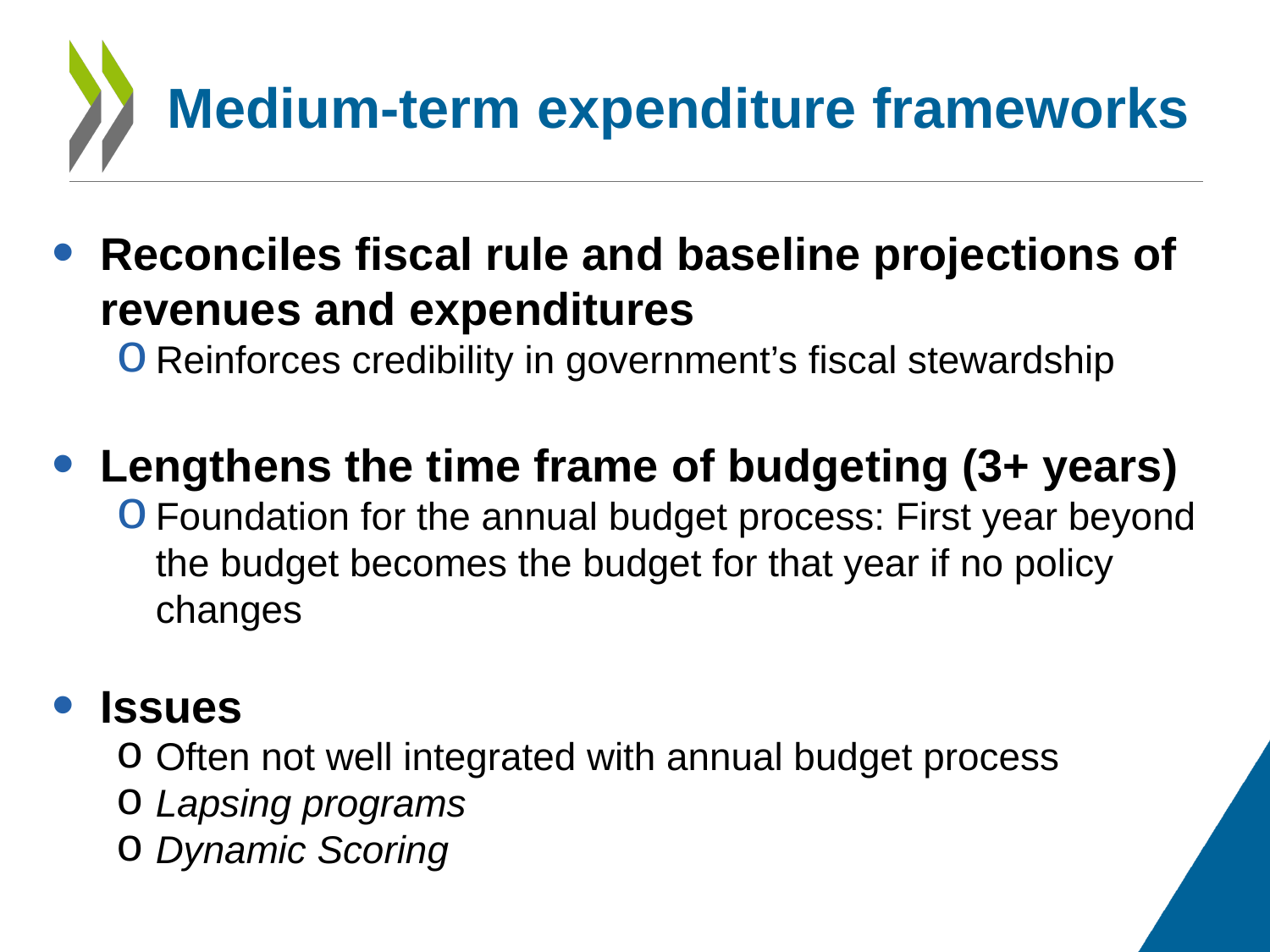

Medium-term expenditure frameworks
Reconciles fiscal rule and baseline projections of revenues and expenditures
Reinforces credibility in government’s fiscal stewardship

Lengthens the time frame of budgeting (3+ years)
Foundation for the annual budget process: First year beyond the budget becomes the budget for that year if no policy changes

Issues
Often not well integrated with annual budget process
Lapsing programs
Dynamic Scoring